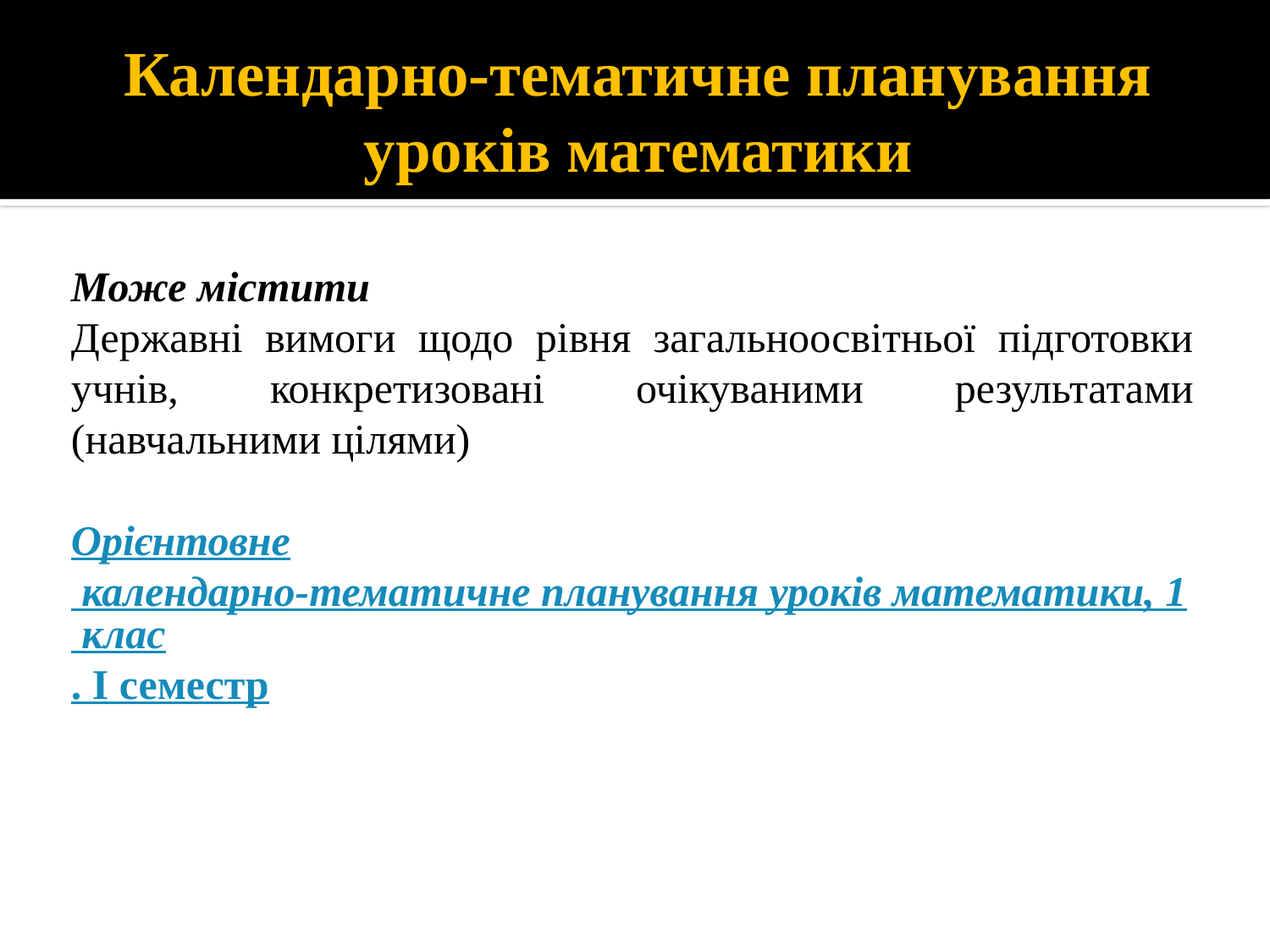

# Календарно-тематичне планування уроків математики
Може містити
Державні вимоги щодо рівня загальноосвітньої підготовки учнів, конкретизовані очікуваними результатами (навчальними цілями)

Орієнтовне календарно-тематичне планування уроків математики, 1 клас. І семестр